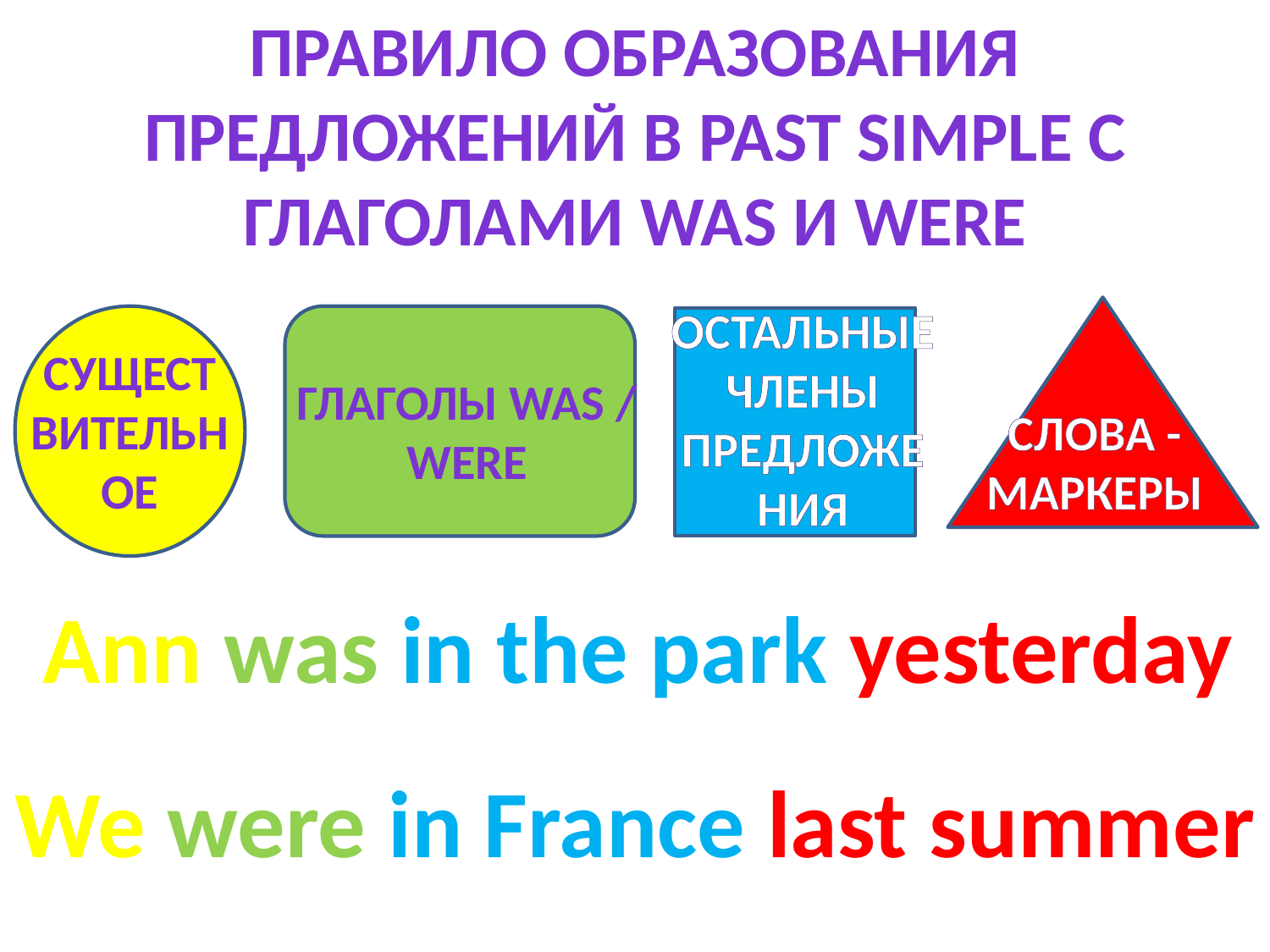

Правило образования предложений в Past simple с глаголами was и were
Остальные члены предложения

существительное
Глаголы was / were
Слова - маркеры
Ann was in the park yesterday
We were in France last summer